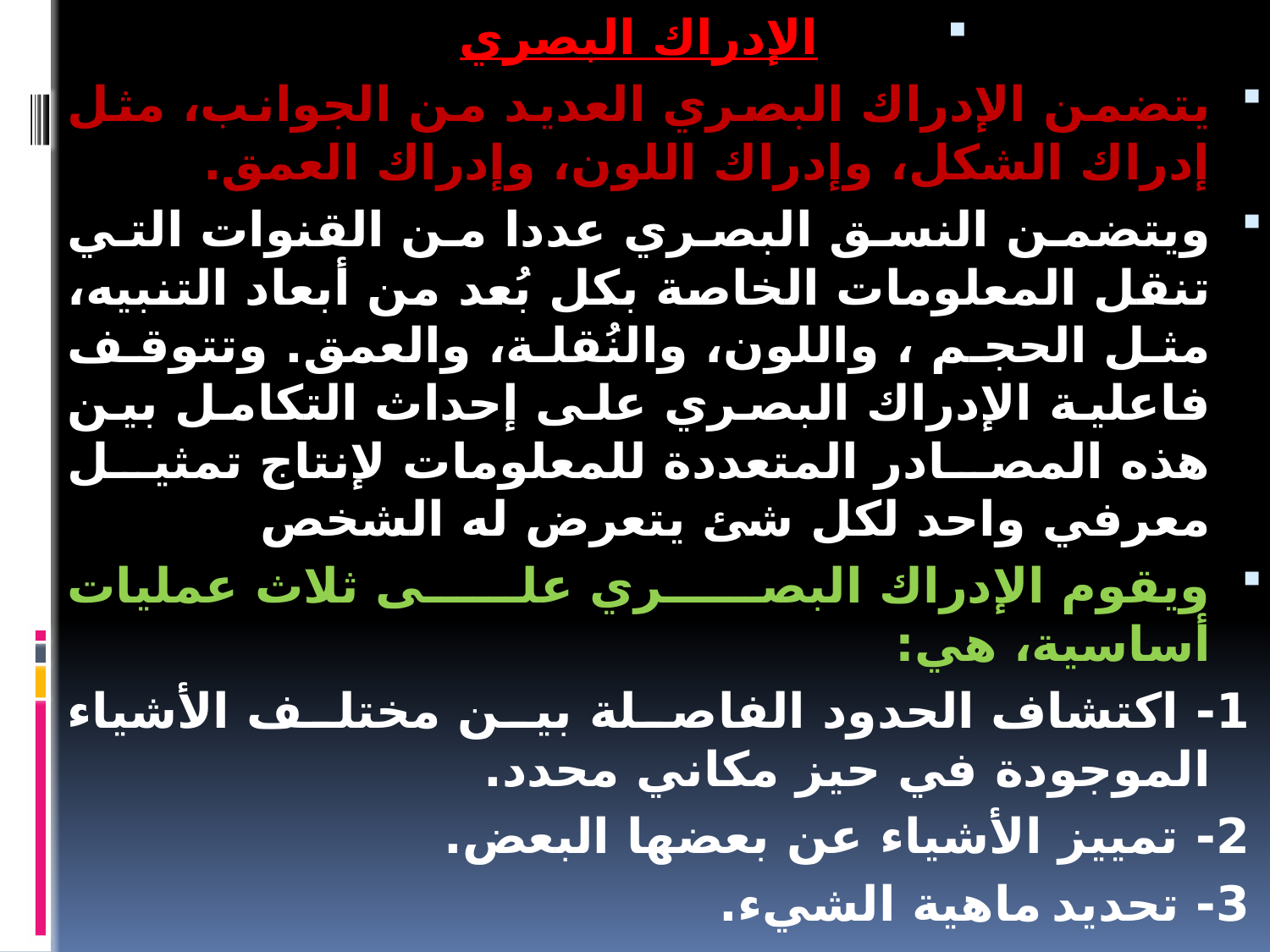

الإدراك البصري
يتضمن الإدراك البصري العديد من الجوانب، مثل إدراك الشكل، وإدراك اللون، وإدراك العمق.
ويتضمن النسق البصري عددا من القنوات التي تنقل المعلومات الخاصة بكل بُعد من أبعاد التنبيه، مثل الحجم ، واللون، والنُقلة، والعمق. وتتوقف فاعلية الإدراك البصري على إحداث التكامل بين هذه المصادر المتعددة للمعلومات لإنتاج تمثيل معرفي واحد لكل شئ يتعرض له الشخص
ويقوم الإدراك البصري على ثلاث عمليات أساسية، هي:
1- اكتشاف الحدود الفاصلة بين مختلف الأشياء الموجودة في حيز مكاني محدد.
2- تمييز الأشياء عن بعضها البعض.
3- تحديد ماهية الشيء.